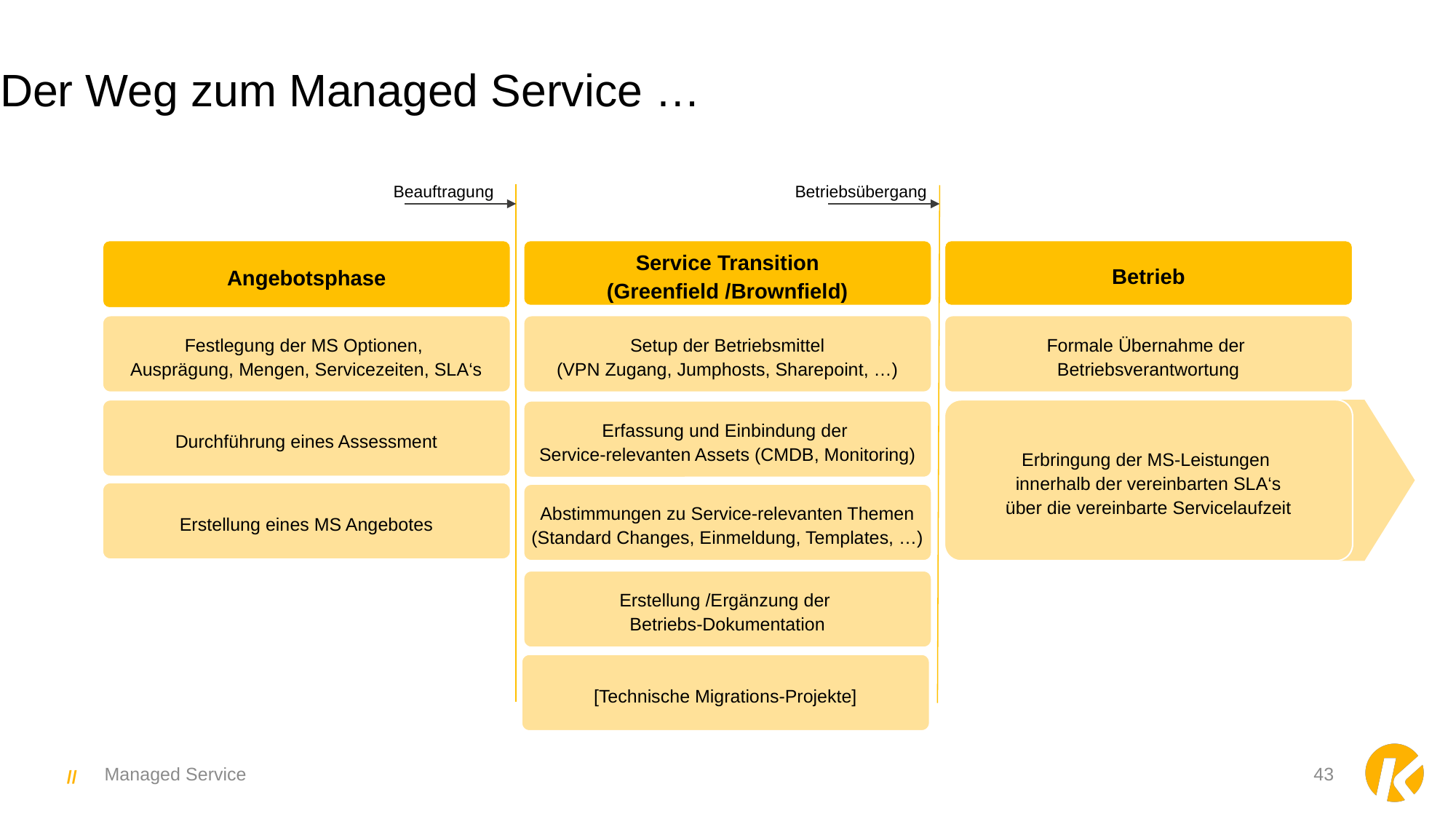

Der Weg zum Managed Service …
Beauftragung
Betriebsübergang
Service Transition
(Greenfield /Brownfield)
Angebotsphase
Betrieb
Festlegung der MS Optionen,
Ausprägung, Mengen, Servicezeiten, SLA‘s
Setup der Betriebsmittel
(VPN Zugang, Jumphosts, Sharepoint, …)
Formale Übernahme der
Betriebsverantwortung
Durchführung eines Assessment
Erbringung der MS-Leistungen
innerhalb der vereinbarten SLA‘s
über die vereinbarte Servicelaufzeit

Erfassung und Einbindung der
Service-relevanten Assets (CMDB, Monitoring)
Erstellung eines MS Angebotes
Abstimmungen zu Service-relevanten Themen
(Standard Changes, Einmeldung, Templates, …)
Erstellung /Ergänzung der
Betriebs-Dokumentation
[Technische Migrations-Projekte]
43
Managed Service